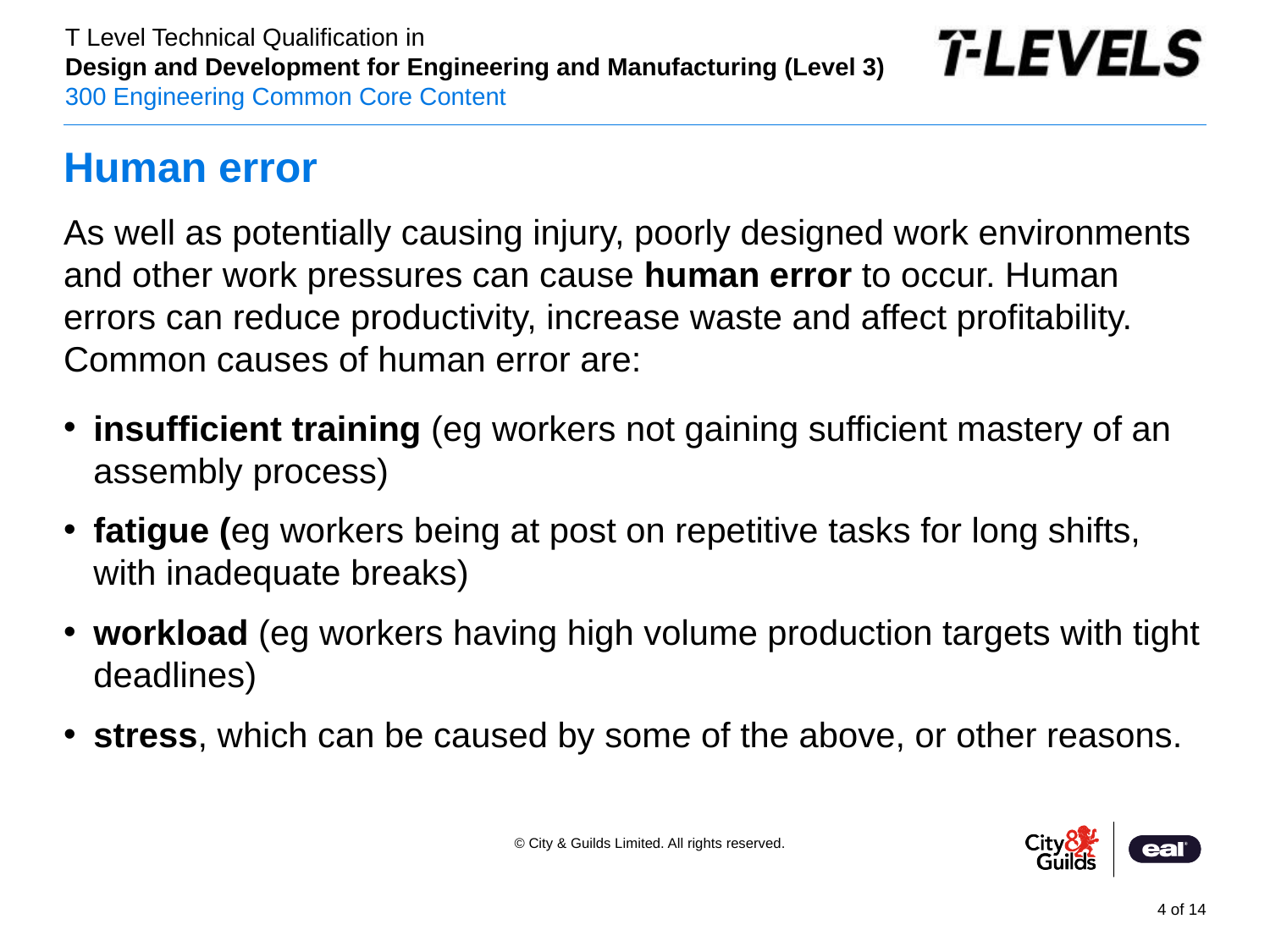

# Human error
As well as potentially causing injury, poorly designed work environments and other work pressures can cause human error to occur. Human errors can reduce productivity, increase waste and affect profitability. Common causes of human error are:
insufficient training (eg workers not gaining sufficient mastery of an assembly process)
fatigue (eg workers being at post on repetitive tasks for long shifts, with inadequate breaks)
workload (eg workers having high volume production targets with tight deadlines)
stress, which can be caused by some of the above, or other reasons.